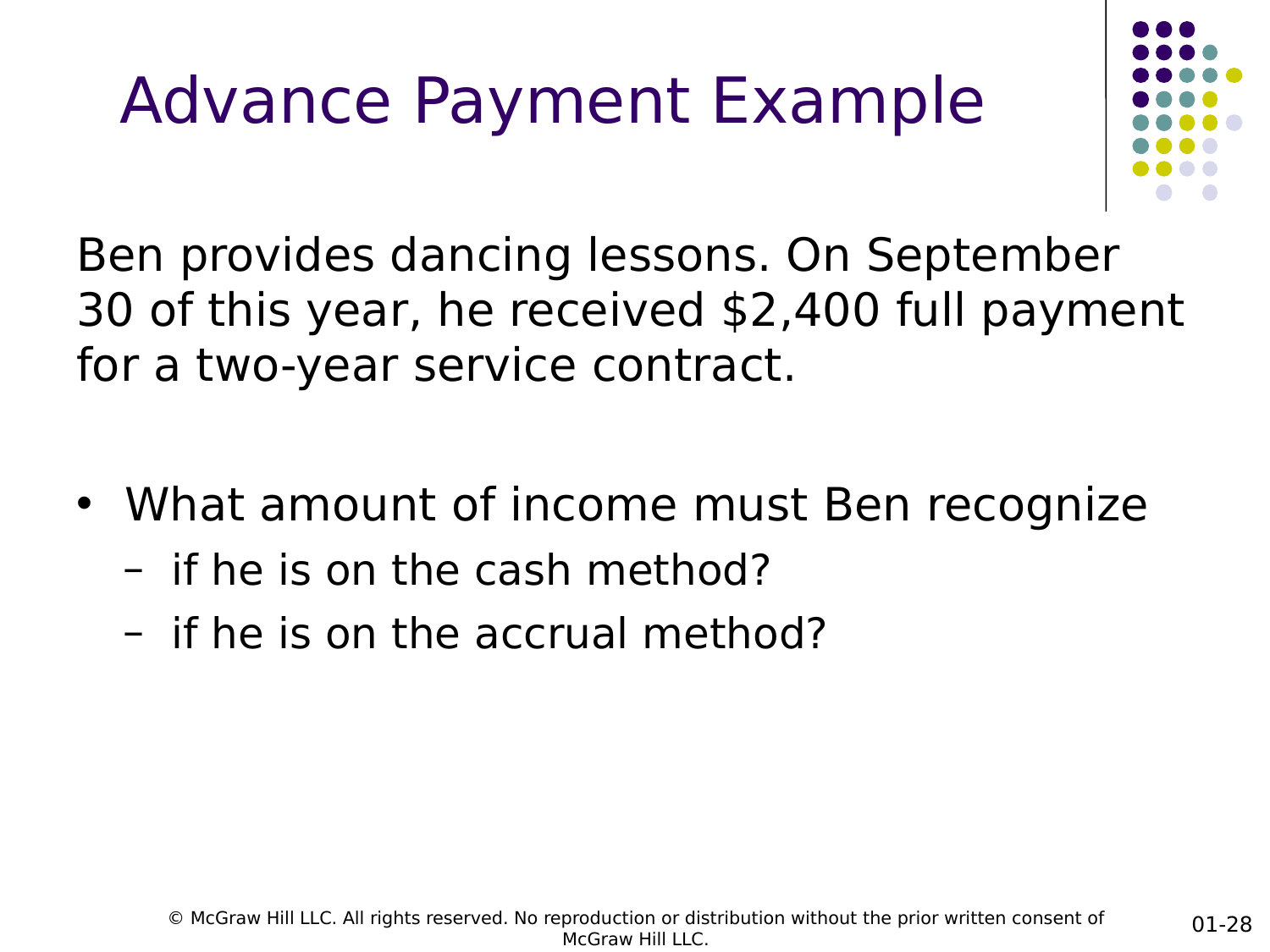

# Advance Payment Example
Ben provides dancing lessons. On September 30 of this year, he received $2,400 full payment for a two-year service contract.

What amount of income must Ben recognize
if he is on the cash method?
if he is on the accrual method?
01-28